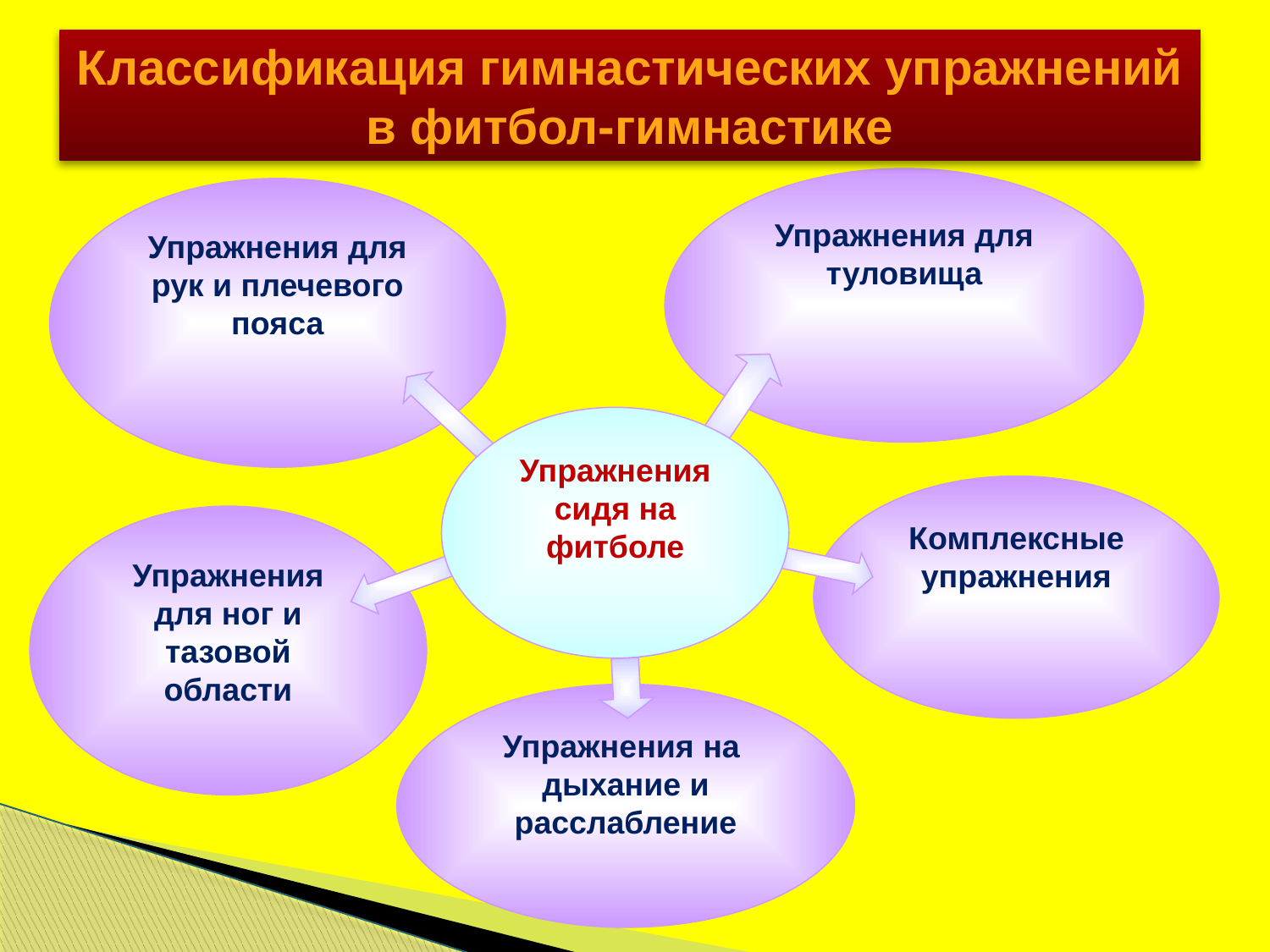

Классификация гимнастических упражнений
в фитбол-гимнастике
Упражнения для туловища
Упражнения для рук и плечевого пояса

Упражнения сидя на фитболе
Комплексные упражнения
Упражнения для ног и тазовой области

Упражнения на  дыхание и расслабление

|  |
| --- |
|  |
| --- |
|  |
| --- |
|  |
| --- |
|  |
| --- |
|  |
| --- |